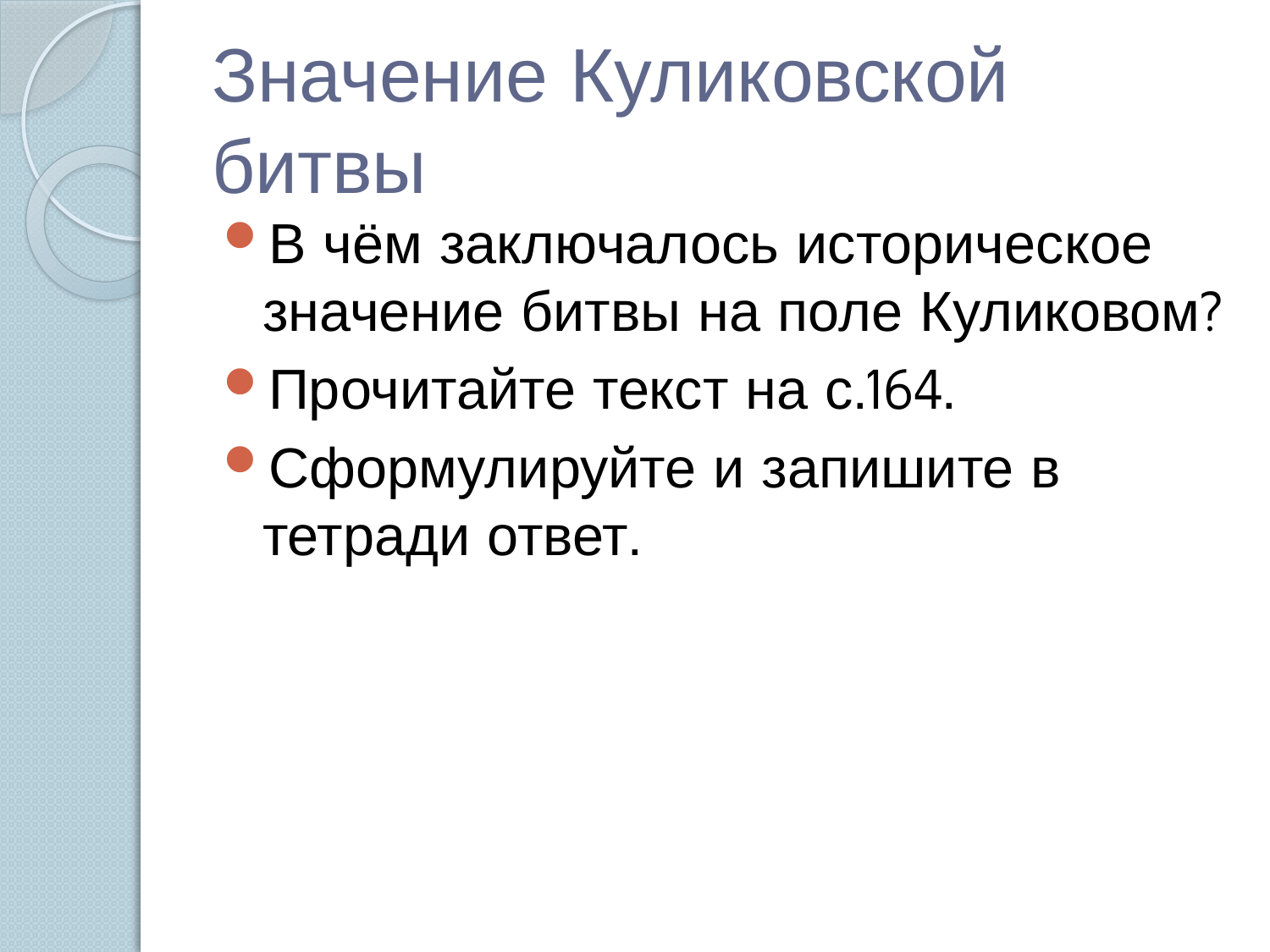

# Значение Куликовской битвы
В чём заключалось историческое значение битвы на поле Куликовом?
Прочитайте текст на с.164.
Сформулируйте и запишите в тетради ответ.